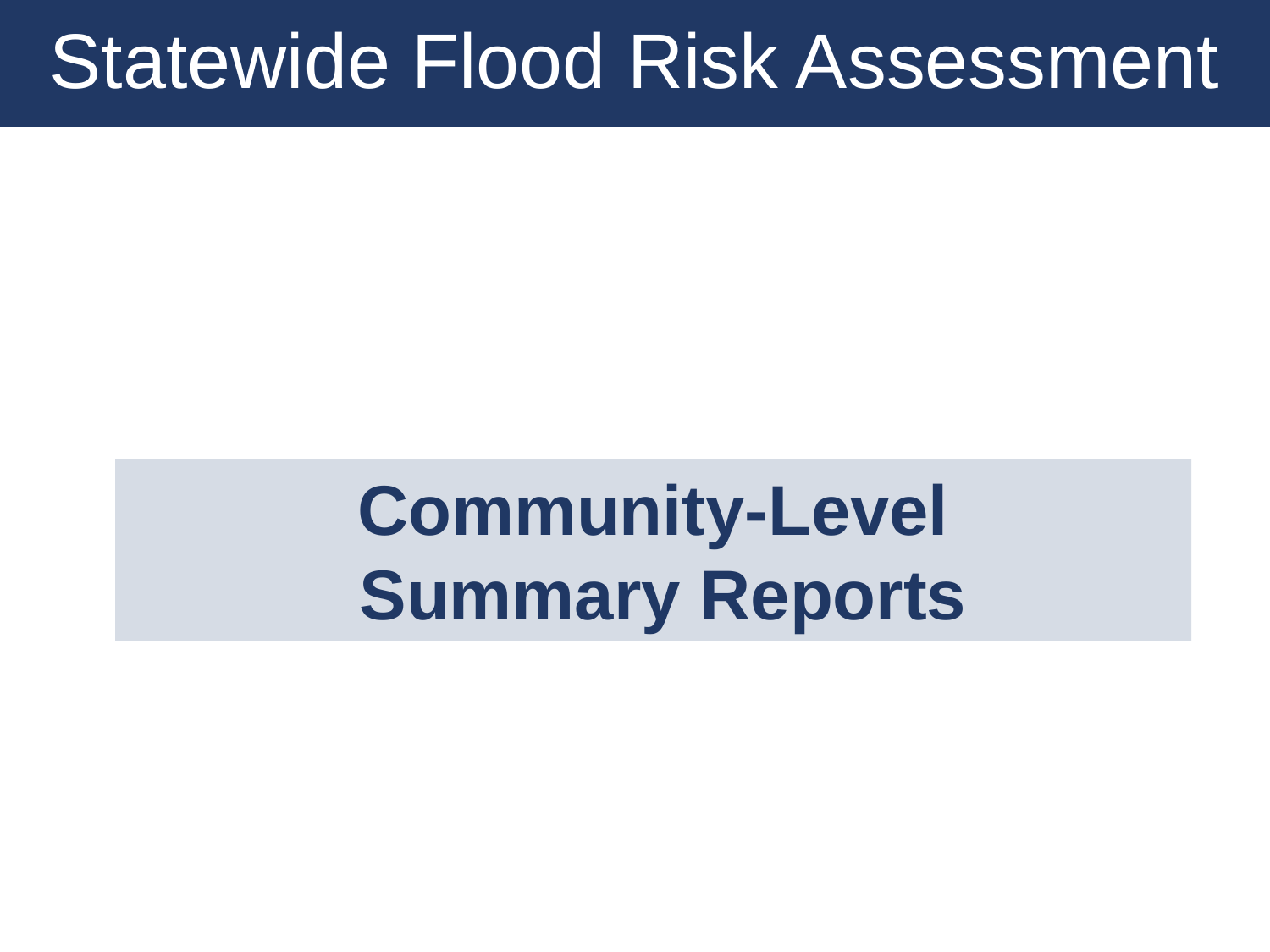

Statewide Flood Risk Assessment
Community-Level
 Summary Reports